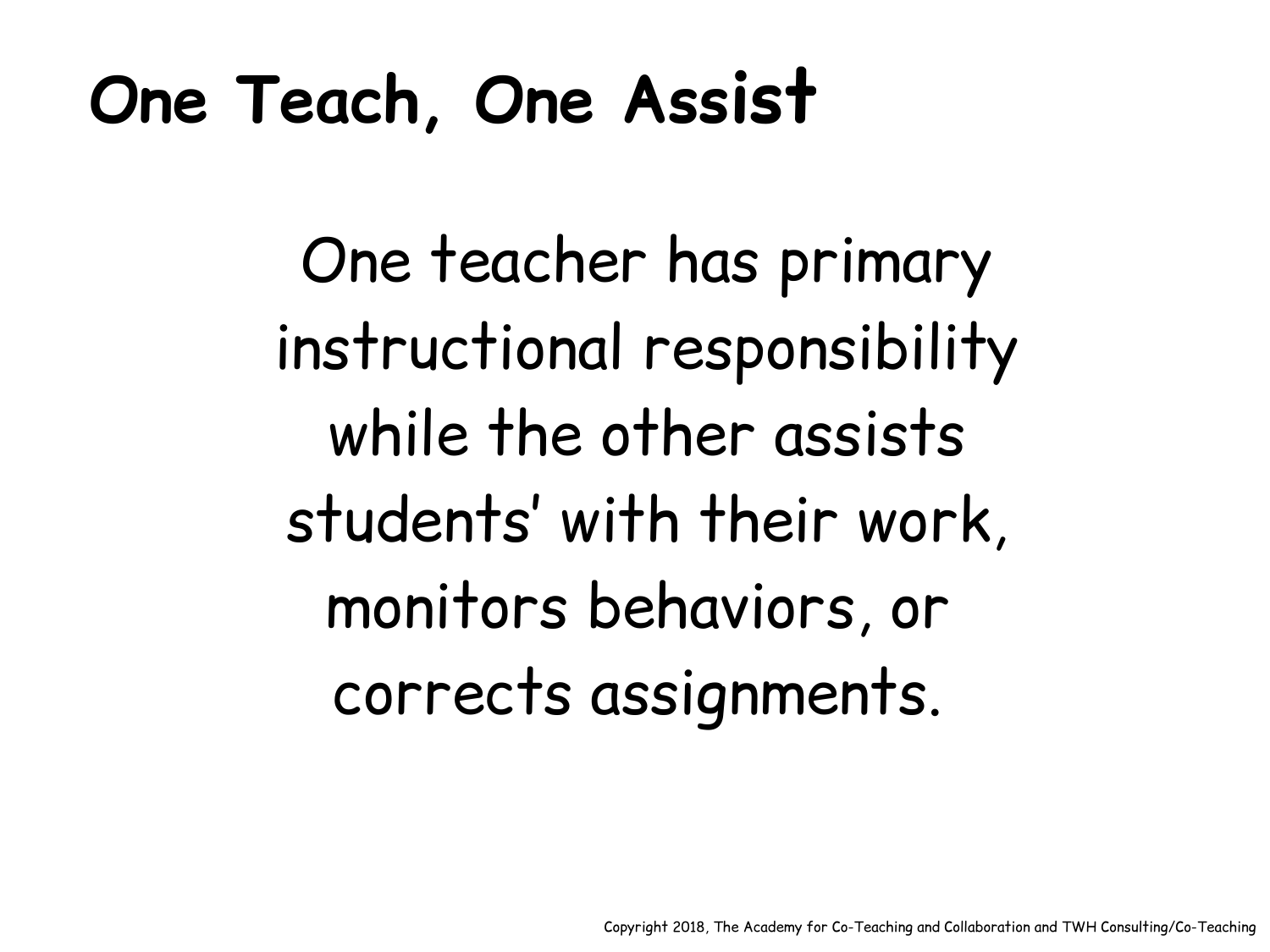

One Teach, One Assist
One teacher has primary instructional responsibility while the other assists students’ with their work, monitors behaviors, or
corrects assignments.
Copyright 2018, The Academy for Co-Teaching and Collaboration and TWH Consulting/Co-Teaching